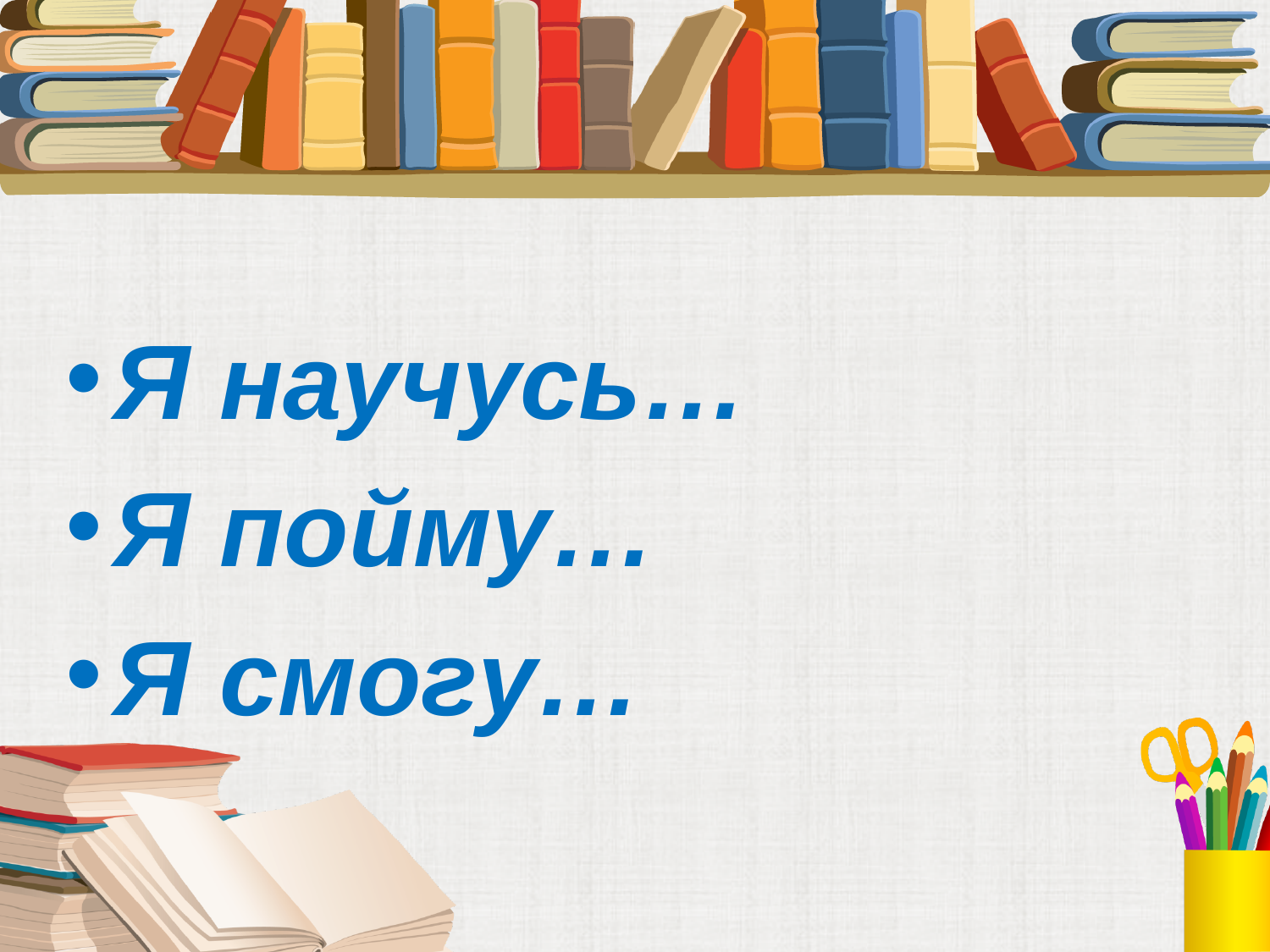

#
Я научусь…
Я пойму…
Я смогу…